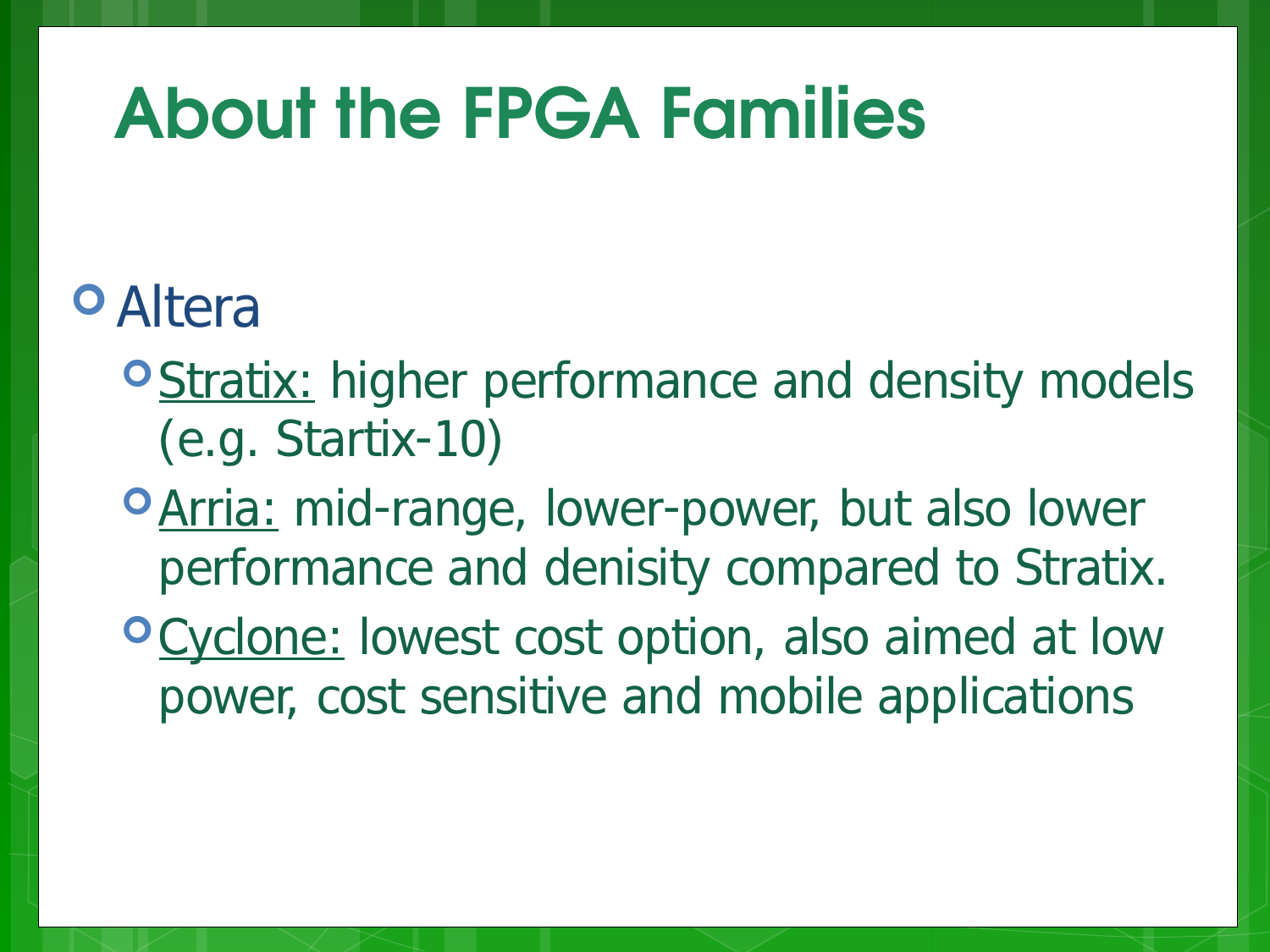

# About the FPGA Families
Altera
Stratix: higher performance and density models (e.g. Startix-10)
Arria: mid-range, lower-power, but also lower performance and denisity compared to Stratix.
Cyclone: lowest cost option, also aimed at low power, cost sensitive and mobile applications